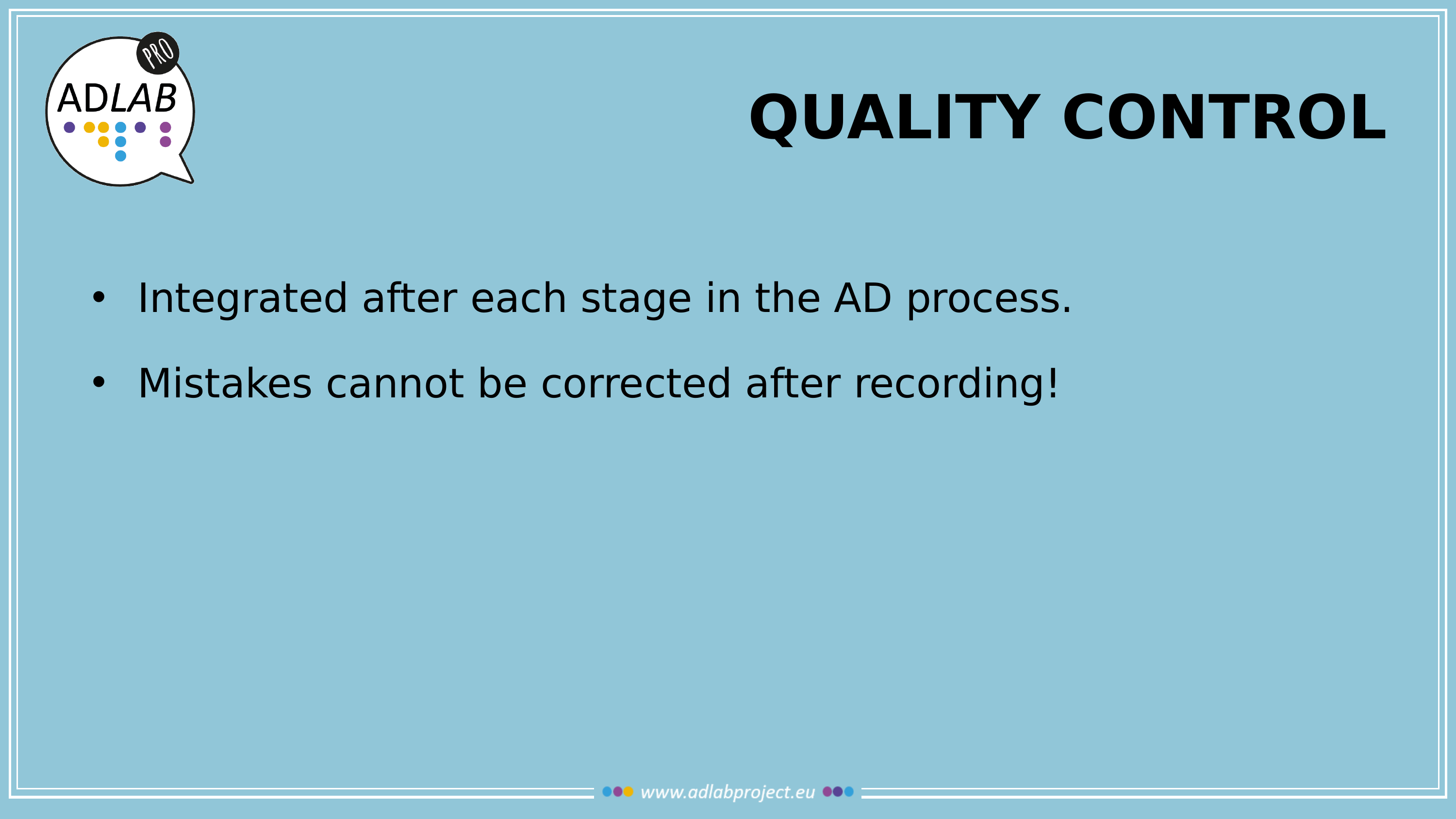

# QUALITY CONTROL
Integrated after each stage in the AD process.
Mistakes cannot be corrected after recording!